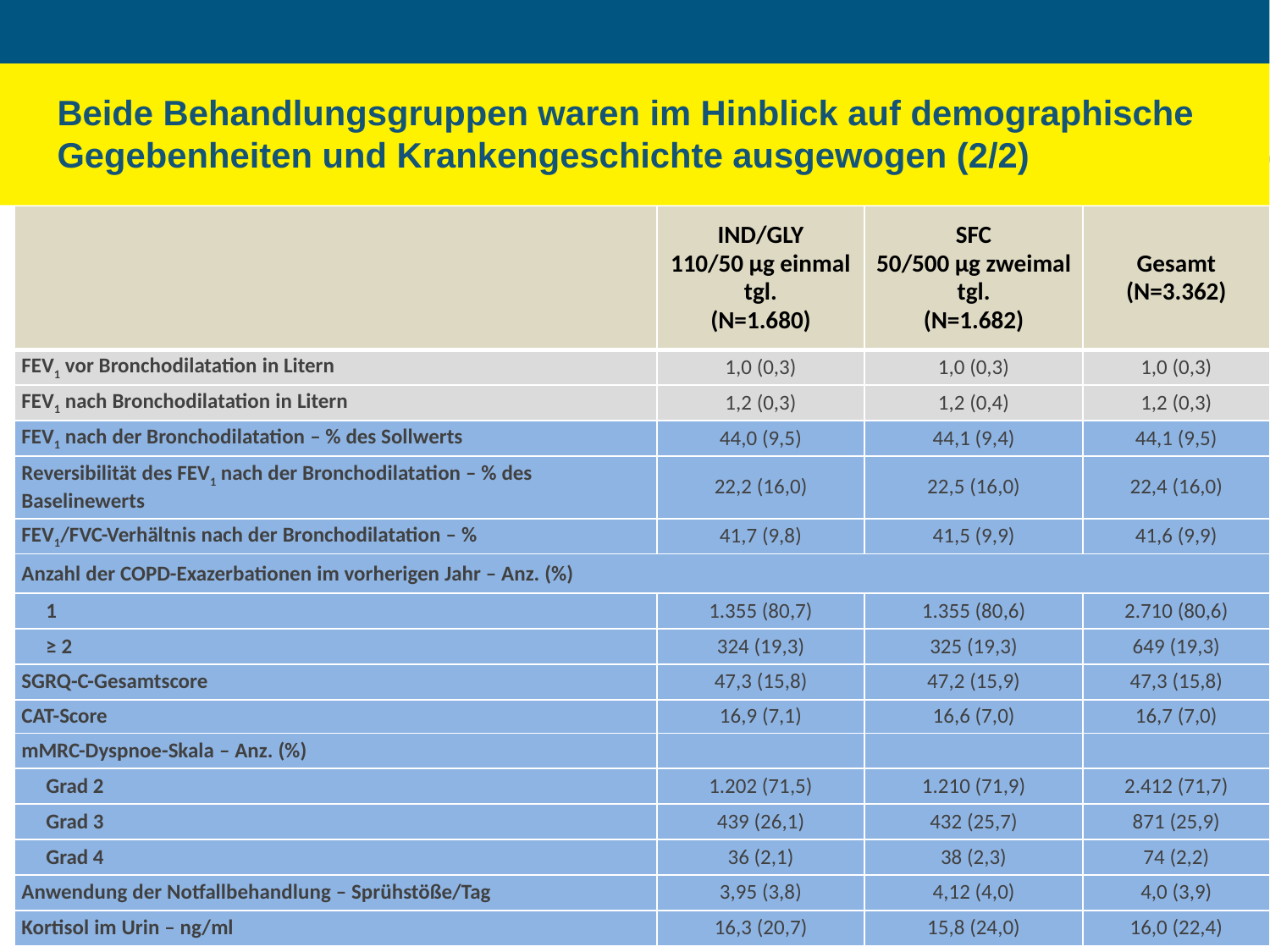

Beide Behandlungsgruppen waren im Hinblick auf demographische Gegebenheiten und Krankengeschichte ausgewogen (2/2)
|  | IND/GLY 110/50 μg einmal tgl. (N=1.680) | SFC 50/500 μg zweimal tgl. (N=1.682) | Gesamt (N=3.362) |
| --- | --- | --- | --- |
| FEV1 vor Bronchodilatation in Litern | 1,0 (0,3) | 1,0 (0,3) | 1,0 (0,3) |
| FEV1 nach Bronchodilatation in Litern | 1,2 (0,3) | 1,2 (0,4) | 1,2 (0,3) |
| FEV1 nach der Bronchodilatation – % des Sollwerts | 44,0 (9,5) | 44,1 (9,4) | 44,1 (9,5) |
| Reversibilität des FEV1 nach der Bronchodilatation – % des Baselinewerts | 22,2 (16,0) | 22,5 (16,0) | 22,4 (16,0) |
| FEV1/FVC-Verhältnis nach der Bronchodilatation – % | 41,7 (9,8) | 41,5 (9,9) | 41,6 (9,9) |
| Anzahl der COPD-Exazerbationen im vorherigen Jahr – Anz. (%) |  |  |  |
| 1 | 1.355 (80,7) | 1.355 (80,6) | 2.710 (80,6) |
| ≥ 2 | 324 (19,3) | 325 (19,3) | 649 (19,3) |
| SGRQ-C-Gesamtscore | 47,3 (15,8) | 47,2 (15,9) | 47,3 (15,8) |
| CAT-Score | 16,9 (7,1) | 16,6 (7,0) | 16,7 (7,0) |
| mMRC-Dyspnoe-Skala – Anz. (%) |  |  |  |
| Grad 2 | 1.202 (71,5) | 1.210 (71,9) | 2.412 (71,7) |
| Grad 3 | 439 (26,1) | 432 (25,7) | 871 (25,9) |
| Grad 4 | 36 (2,1) | 38 (2,3) | 74 (2,2) |
| Anwendung der Notfallbehandlung – Sprühstöße/Tag | 3,95 (3,8) | 4,12 (4,0) | 4,0 (3,9) |
| Kortisol im Urin – ng/ml | 16,3 (20,7) | 15,8 (24,0) | 16,0 (22,4) |